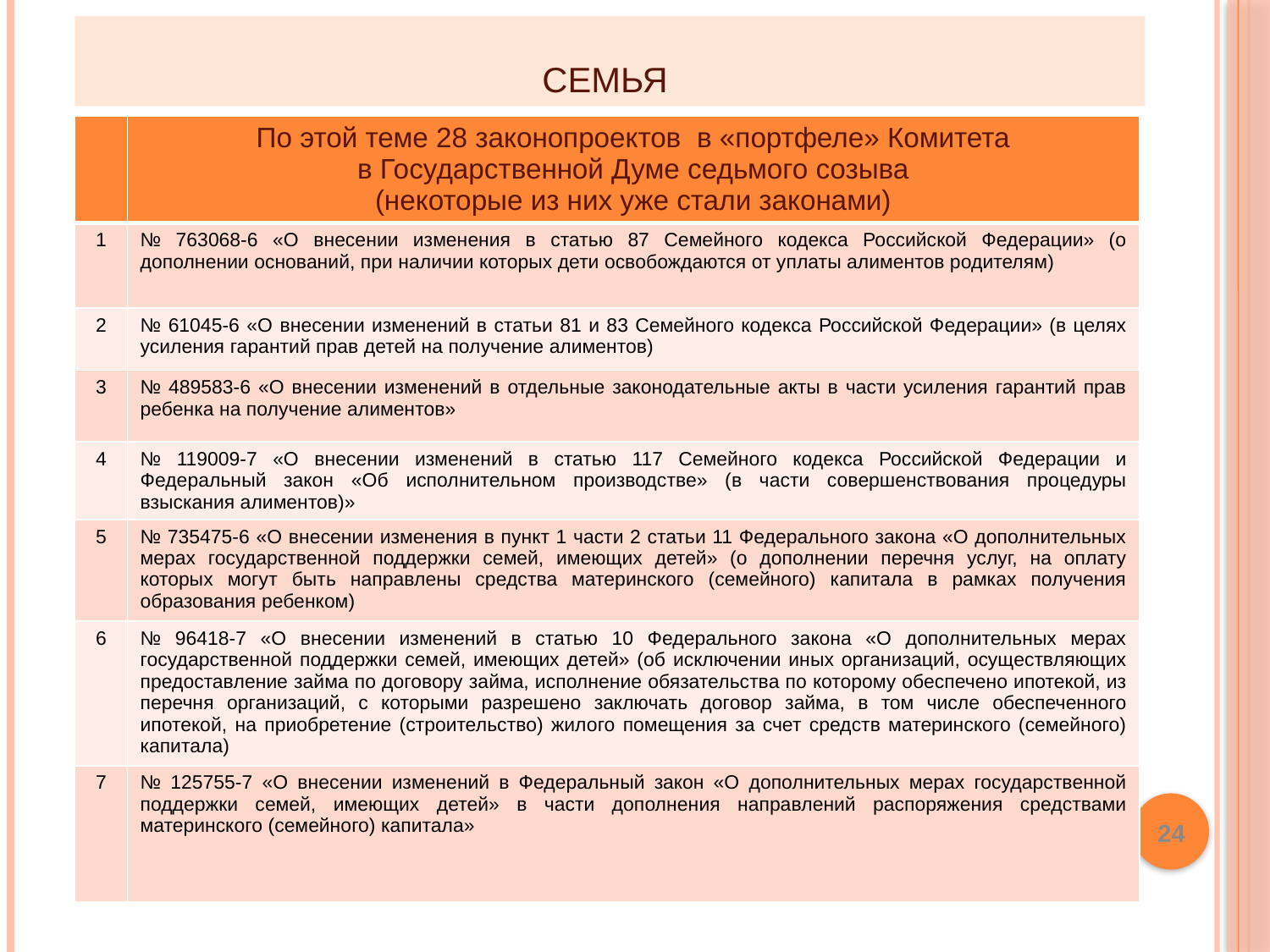

СЕМЬЯ
|  | По этой теме 28 законопроектов в «портфеле» Комитета в Государственной Думе седьмого созыва (некоторые из них уже стали законами) |
| --- | --- |
| 1 | № 763068-6 «О внесении изменения в статью 87 Семейного кодекса Российской Федерации» (о дополнении оснований, при наличии которых дети освобождаются от уплаты алиментов родителям) |
| 2 | № 61045-6 «О внесении изменений в статьи 81 и 83 Семейного кодекса Российской Федерации» (в целях усиления гарантий прав детей на получение алиментов) |
| 3 | № 489583-6 «О внесении изменений в отдельные законодательные акты в части усиления гарантий прав ребенка на получение алиментов» |
| 4 | № 119009-7 «О внесении изменений в статью 117 Семейного кодекса Российской Федерации и Федеральный закон «Об исполнительном производстве» (в части совершенствования процедуры взыскания алиментов)» |
| 5 | № 735475-6 «О внесении изменения в пункт 1 части 2 статьи 11 Федерального закона «О дополнительных мерах государственной поддержки семей, имеющих детей» (о дополнении перечня услуг, на оплату которых могут быть направлены средства материнского (семейного) капитала в рамках получения образования ребенком) |
| 6 | № 96418-7 «О внесении изменений в статью 10 Федерального закона «О дополнительных мерах государственной поддержки семей, имеющих детей» (об исключении иных организаций, осуществляющих предоставление займа по договору займа, исполнение обязательства по которому обеспечено ипотекой, из перечня организаций, с которыми разрешено заключать договор займа, в том числе обеспеченного ипотекой, на приобретение (строительство) жилого помещения за счет средств материнского (семейного) капитала) |
| 7 | № 125755-7 «О внесении изменений в Федеральный закон «О дополнительных мерах государственной поддержки семей, имеющих детей» в части дополнения направлений распоряжения средствами материнского (семейного) капитала» |
24